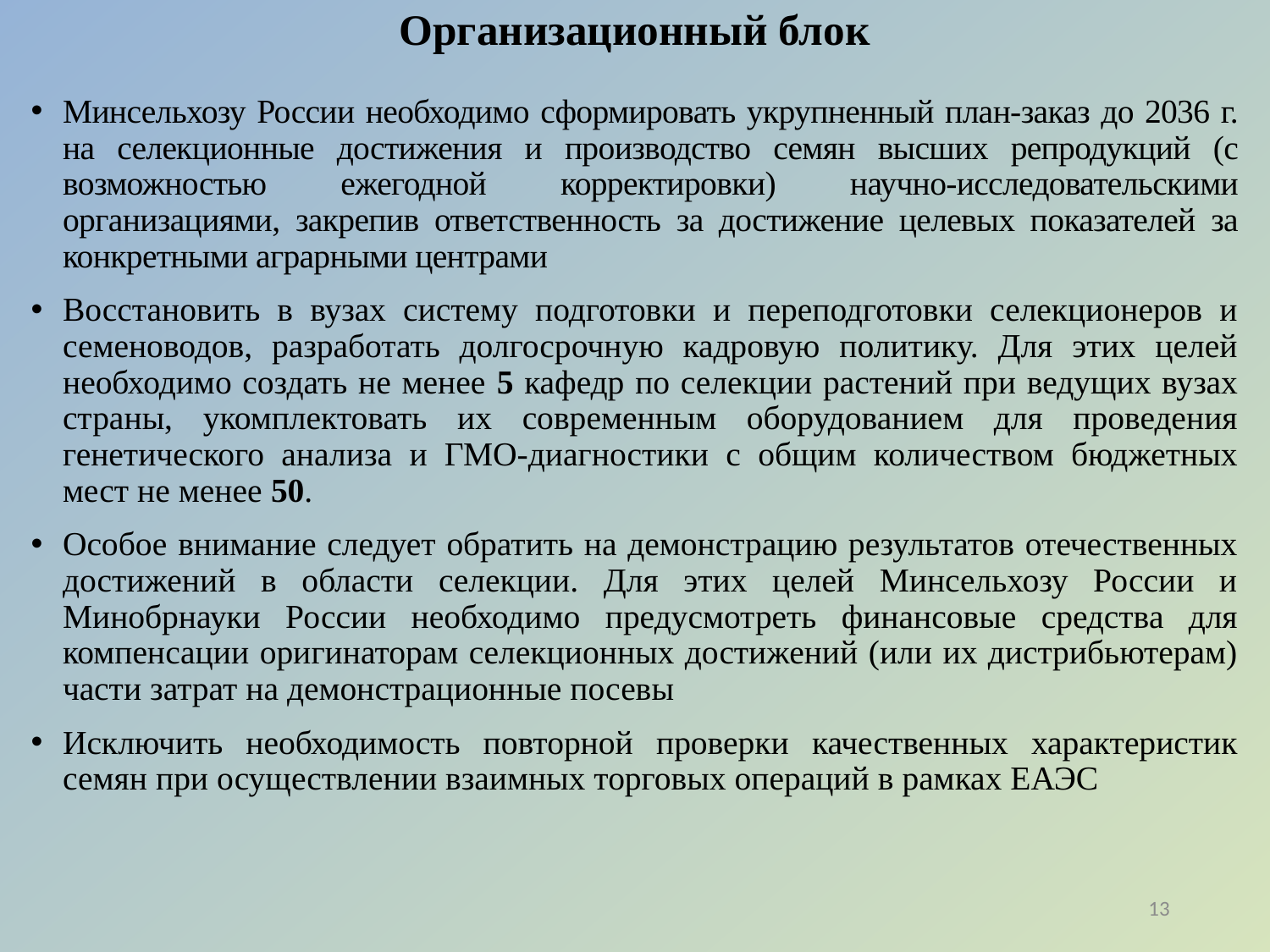

# Организационный блок
Минсельхозу России необходимо сформировать укрупненный план-заказ до 2036 г. на селекционные достижения и производство семян высших репродукций (с возможностью ежегодной корректировки) научно-исследовательскими организациями, закрепив ответственность за достижение целевых показателей за конкретными аграрными центрами
Восстановить в вузах систему подготовки и переподготовки селекционеров и семеноводов, разработать долгосрочную кадровую политику. Для этих целей необходимо создать не менее 5 кафедр по селекции растений при ведущих вузах страны, укомплектовать их современным оборудованием для проведения генетического анализа и ГМО-диагностики с общим количеством бюджетных мест не менее 50.
Особое внимание следует обратить на демонстрацию результатов отечественных достижений в области селекции. Для этих целей Минсельхозу России и Минобрнауки России необходимо предусмотреть финансовые средства для компенсации оригинаторам селекционных достижений (или их дистрибьютерам) части затрат на демонстрационные посевы
Исключить необходимость повторной проверки качественных характеристик семян при осуществлении взаимных торговых операций в рамках ЕАЭС

13